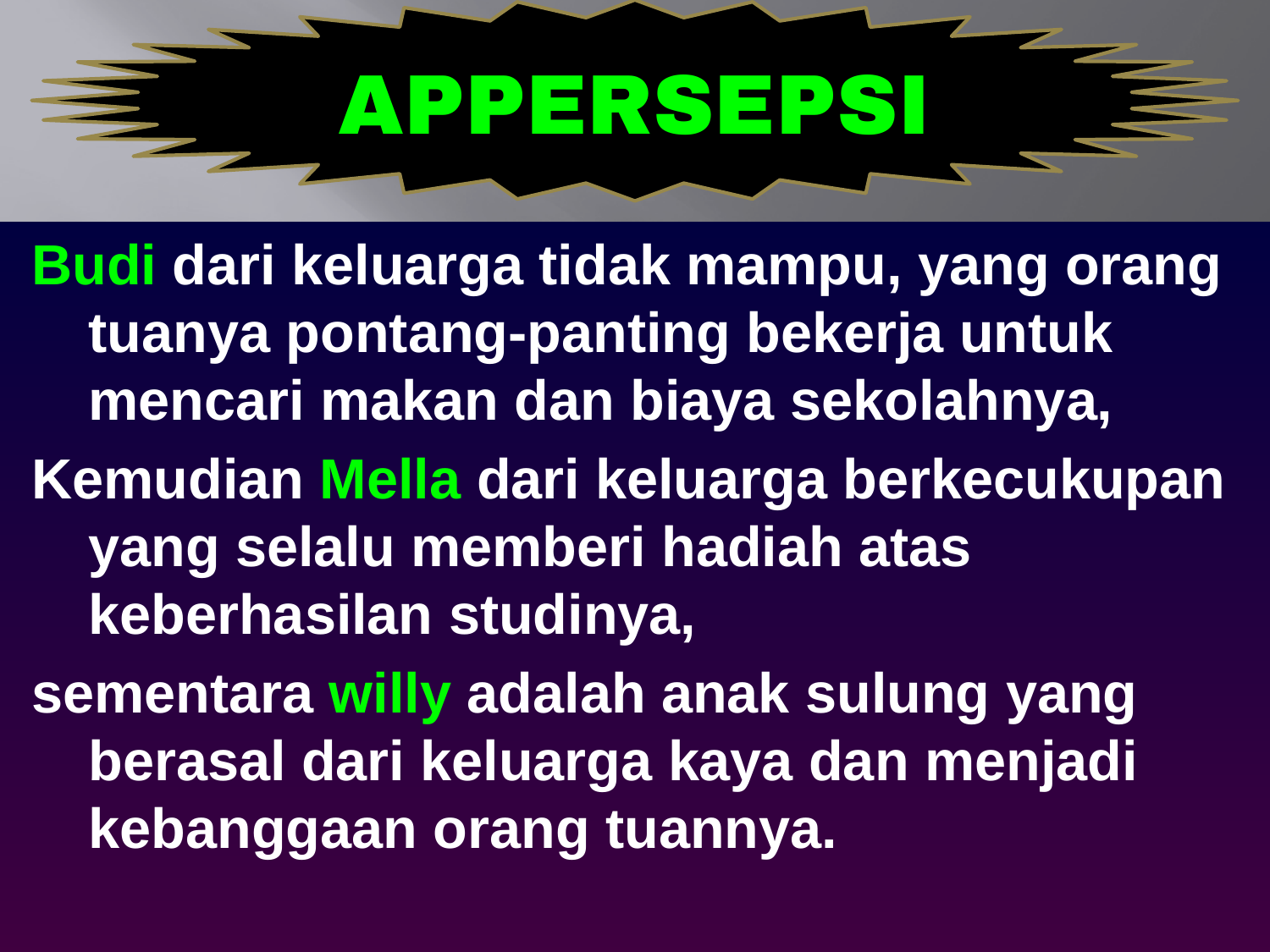

APPERSEPSI
# .
Budi dari keluarga tidak mampu, yang orang tuanya pontang-panting bekerja untuk mencari makan dan biaya sekolahnya,
Kemudian Mella dari keluarga berkecukupan yang selalu memberi hadiah atas keberhasilan studinya,
sementara willy adalah anak sulung yang berasal dari keluarga kaya dan menjadi kebanggaan orang tuannya.